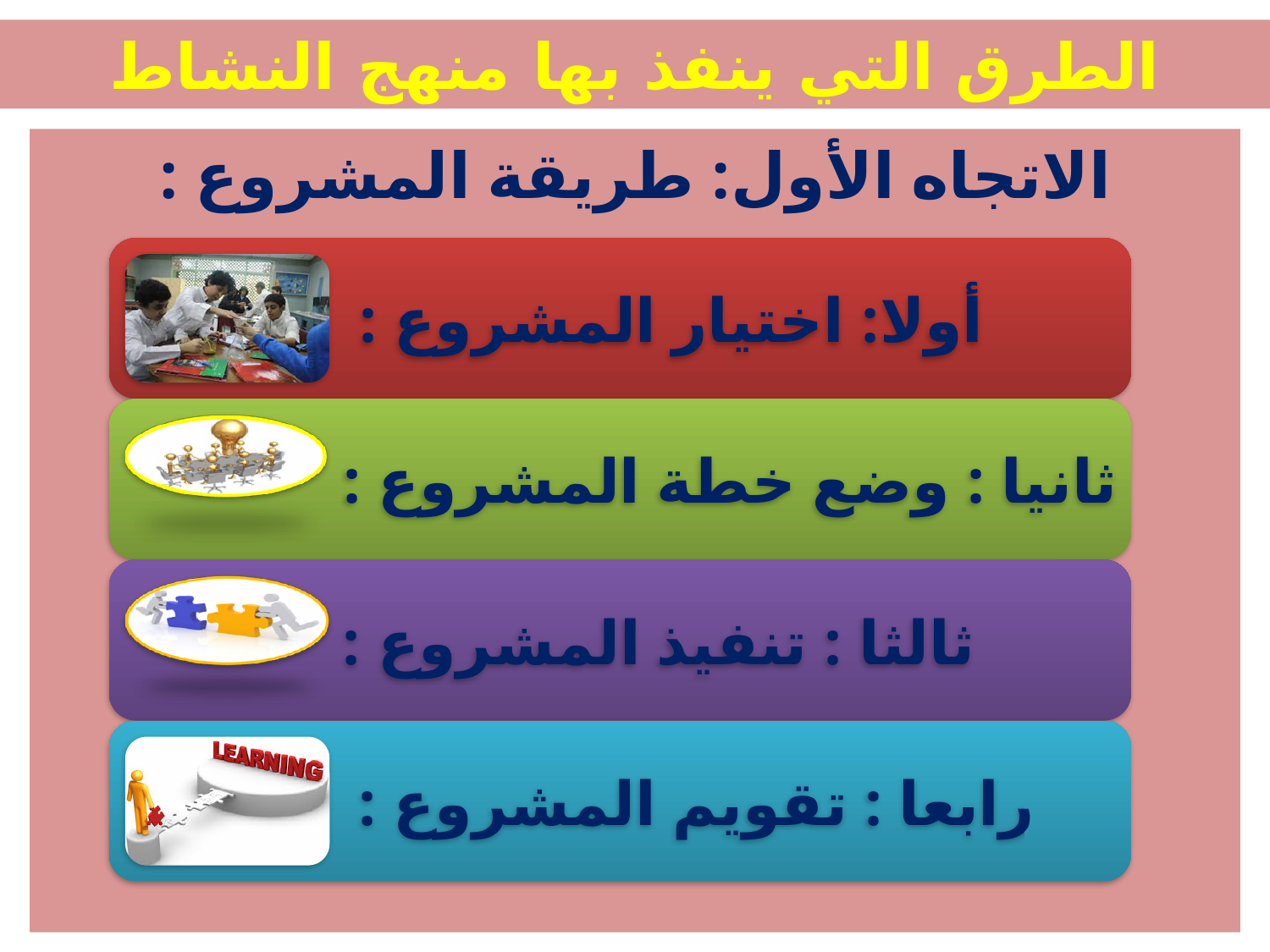

الطرق التي ينفذ بها منهج النشاط
الاتجاه الأول: طريقة المشروع :

رابعا : تقويم المشروع :
ثالثا : تنفيذ المشروع :
ثانيا : وضع خطة المشروع :